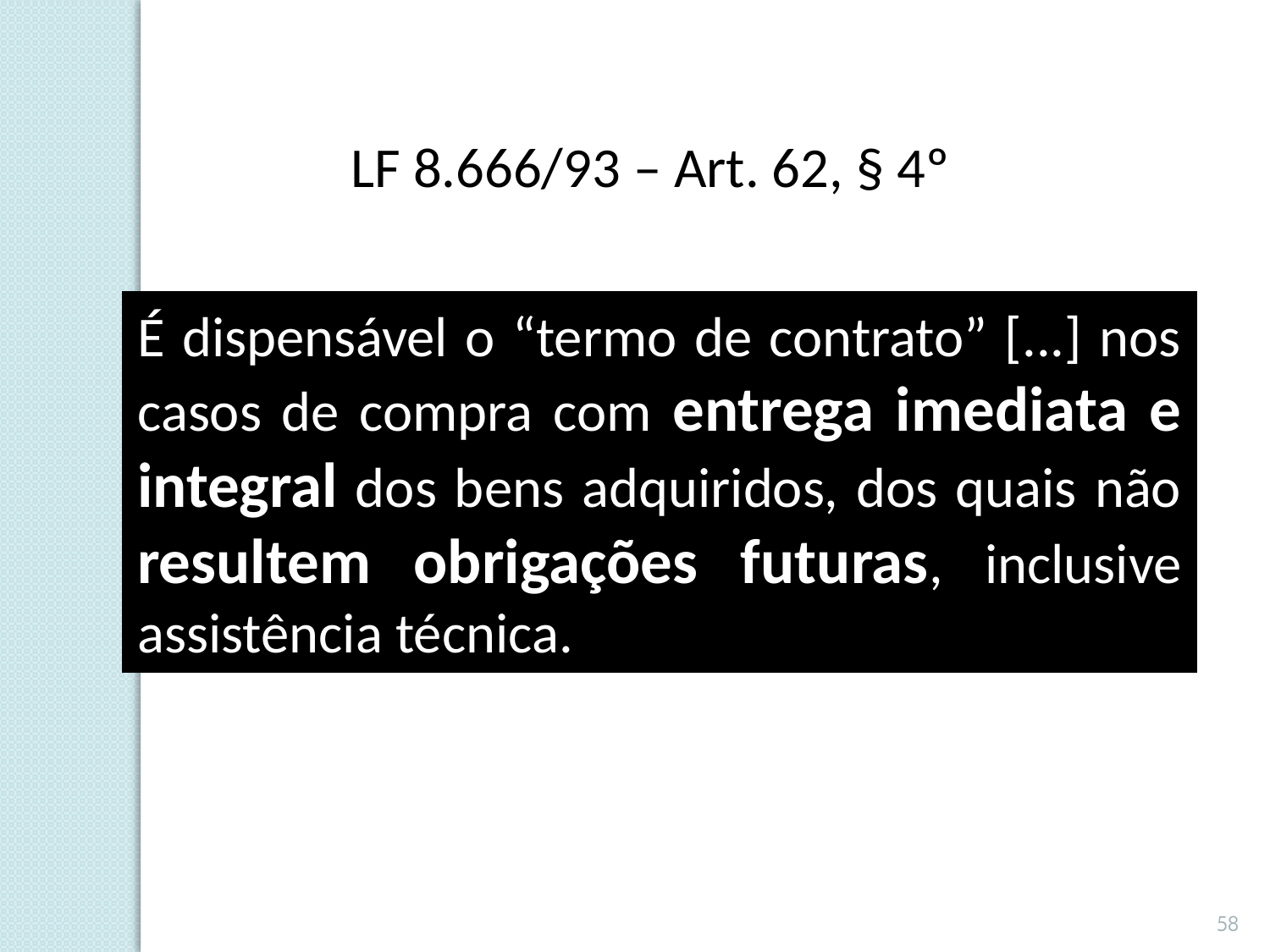

LF 8.666/93 – Art. 62, § 4º
É dispensável o “termo de contrato” [...] nos casos de compra com entrega imediata e integral dos bens adquiridos, dos quais não resultem obrigações futuras, inclusive assistência técnica.
58